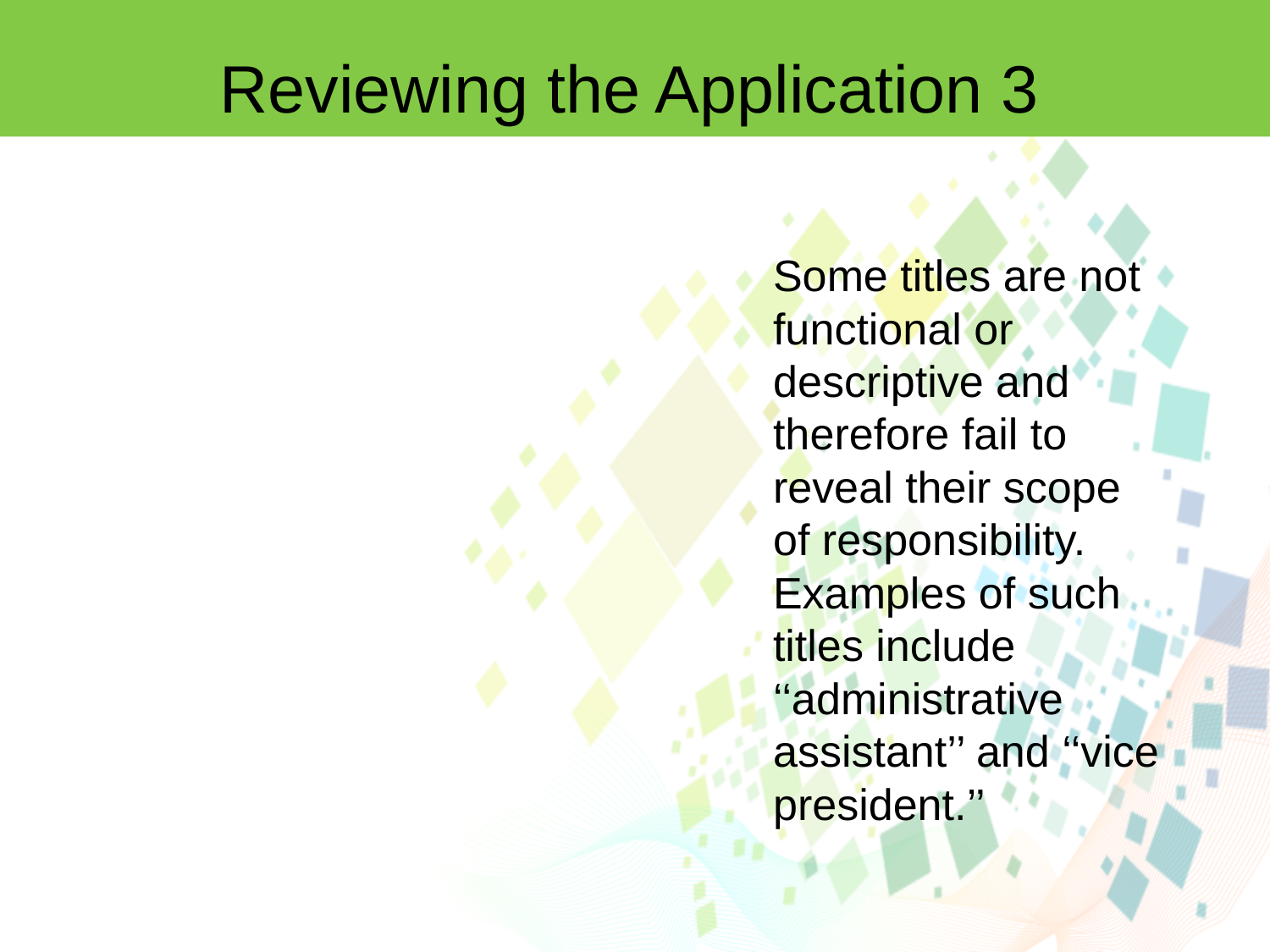

Reviewing the Application 3
Some titles are not functional or descriptive and therefore fail to reveal their scope of responsibility. Examples of such titles include ‘‘administrative assistant’’ and ‘‘vice president.’’